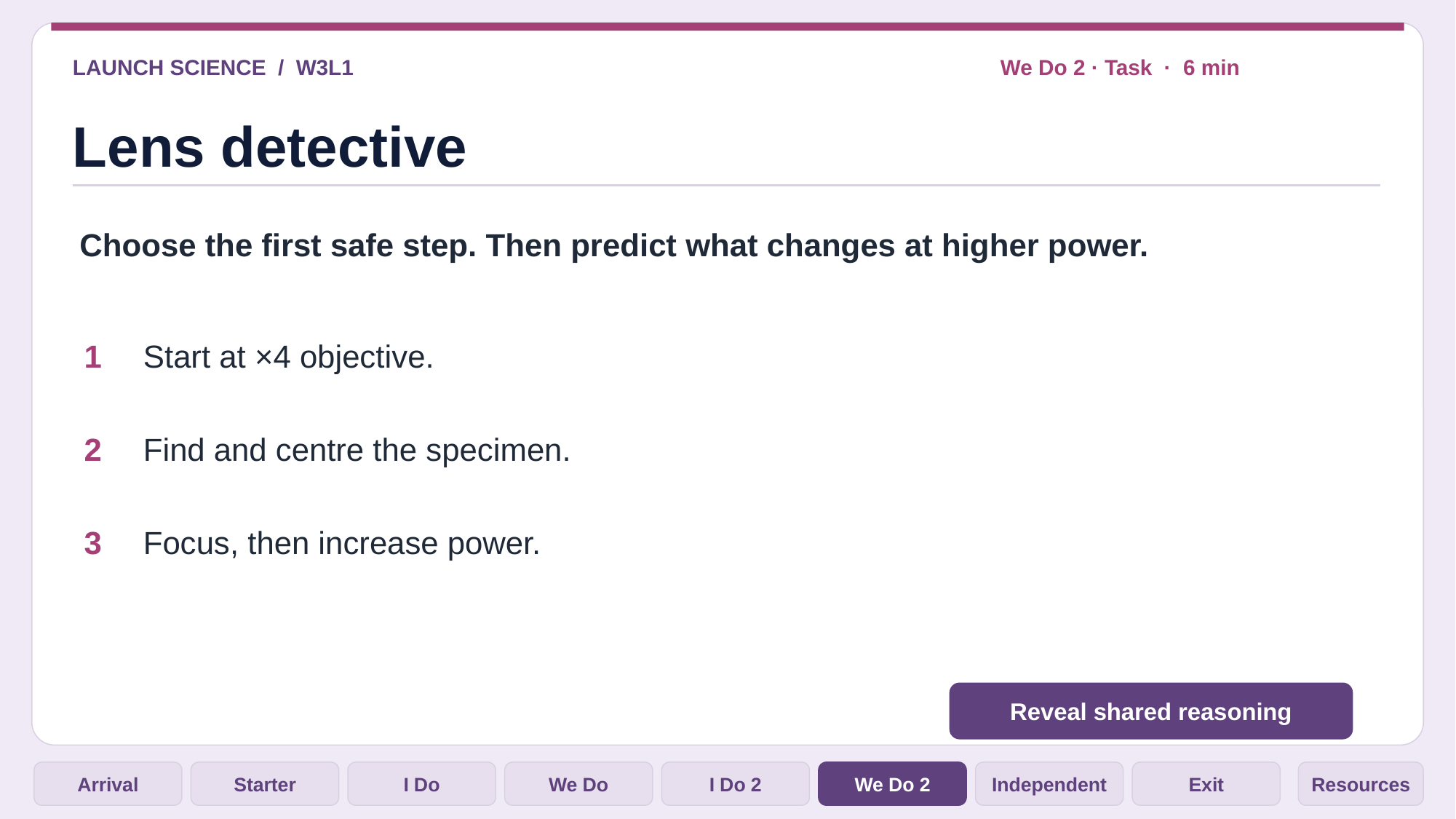

LAUNCH SCIENCE  /  W3L1
We Do 2 · Task  ·  6 min
Lens detective

Choose the first safe step. Then predict what changes at higher power.
1
Start at ×4 objective.
2
Find and centre the specimen.
3
Focus, then increase power.
Reveal shared reasoning
Arrival
Starter
I Do
We Do
I Do 2
We Do 2
Independent
Exit
Resources